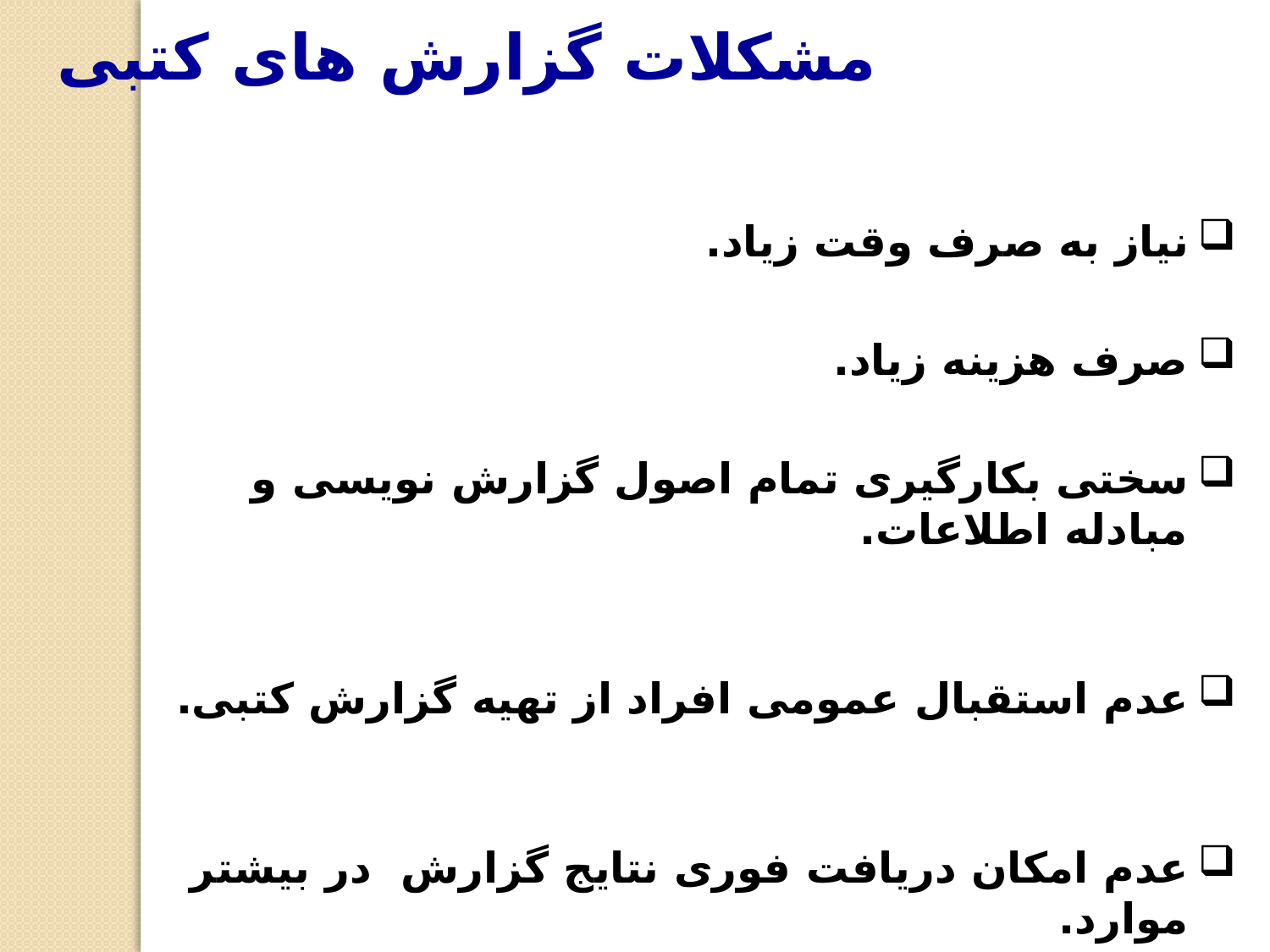

مشکلات گزارش های کتبی
نیاز به صرف وقت زیاد.

صرف هزینه زیاد.

سختی بکارگیری تمام اصول گزارش نویسی و مبادله اطلاعات.

عدم استقبال عمومی افراد از تهیه گزارش کتبی.

عدم امکان دریافت فوری نتایج گزارش  در بیشتر موارد.